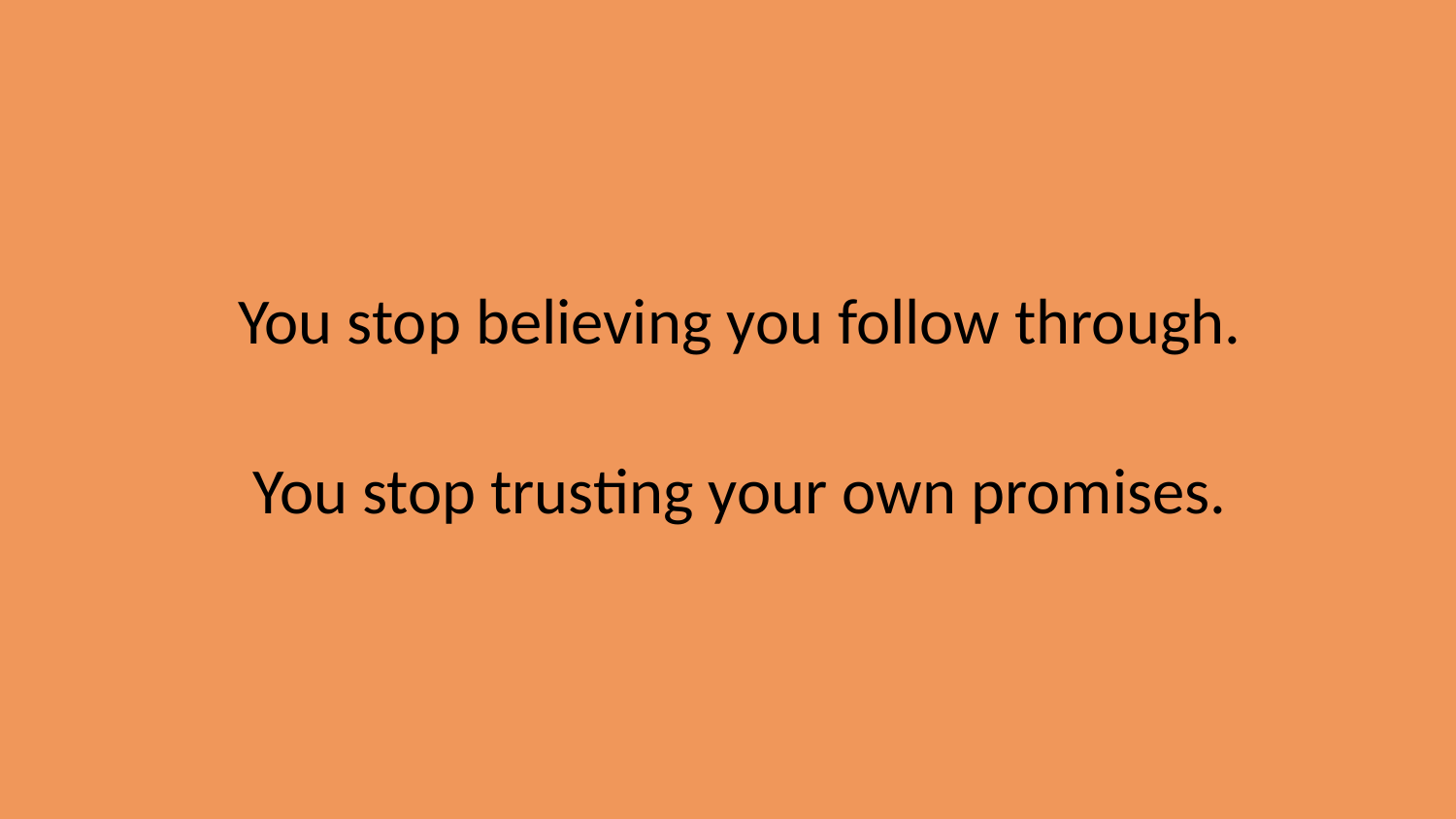

You stop believing you follow through.

You stop trusting your own promises.